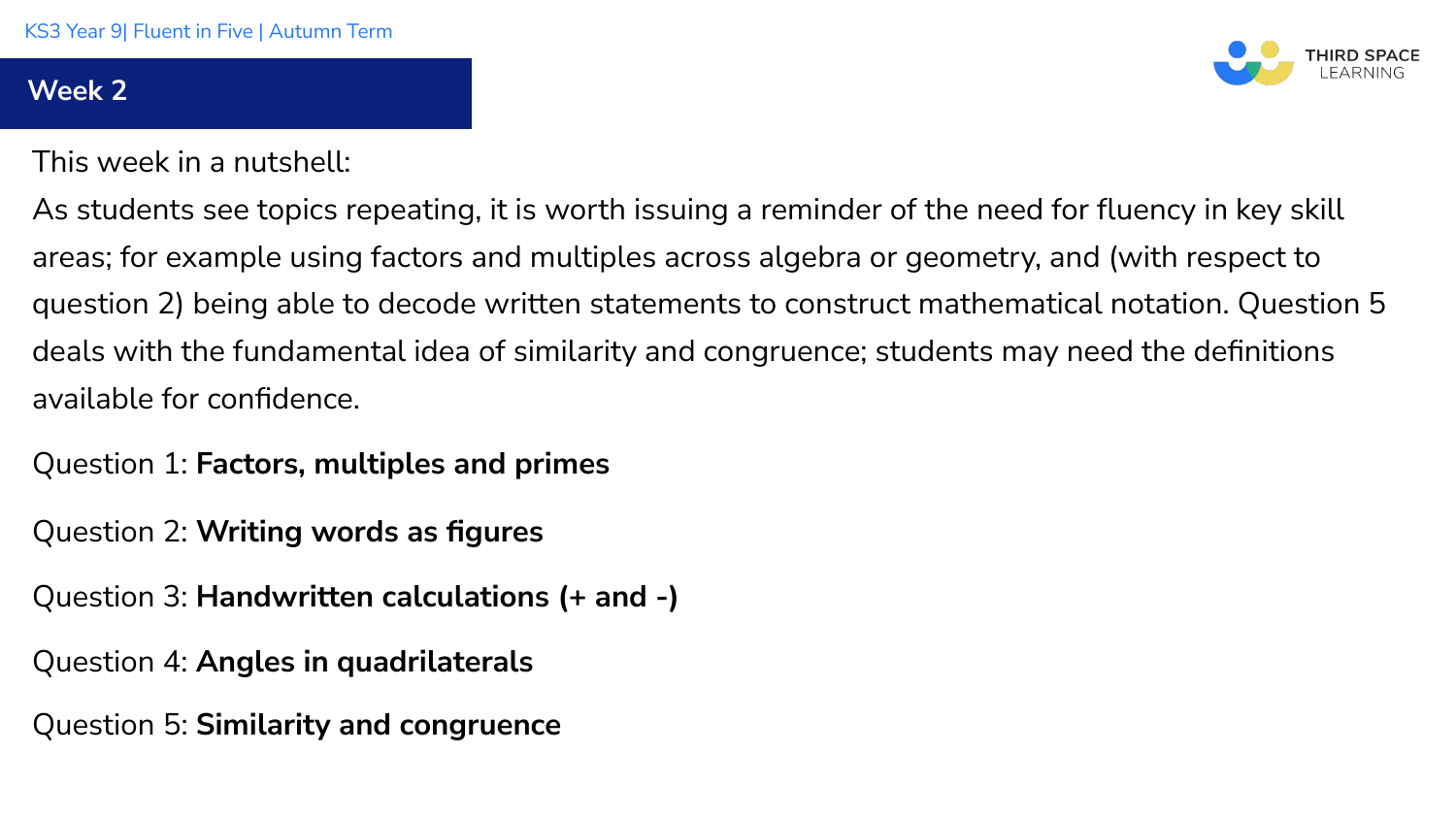

Week 2
| This week in a nutshell: As students see topics repeating, it is worth issuing a reminder of the need for fluency in key skill areas; for example using factors and multiples across algebra or geometry, and (with respect to question 2) being able to decode written statements to construct mathematical notation. Question 5 deals with the fundamental idea of similarity and congruence; students may need the definitions available for confidence. |
| --- |
| Question 1: Factors, multiples and primes |
| Question 2: Writing words as figures |
| Question 3: Handwritten calculations (+ and -) |
| Question 4: Angles in quadrilaterals |
| Question 5: Similarity and congruence |